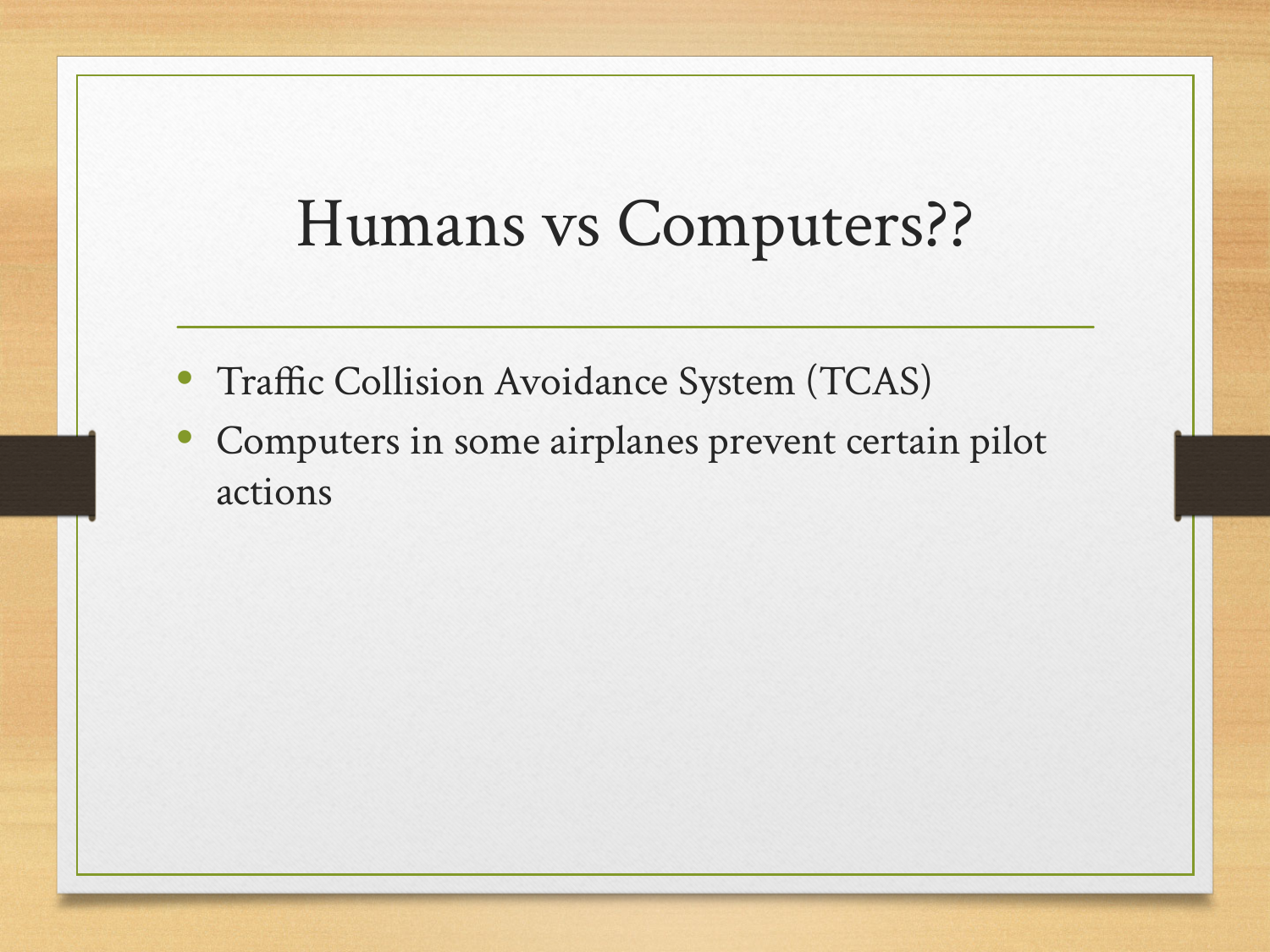

# Humans vs Computers??
Traffic Collision Avoidance System (TCAS)
Computers in some airplanes prevent certain pilot actions